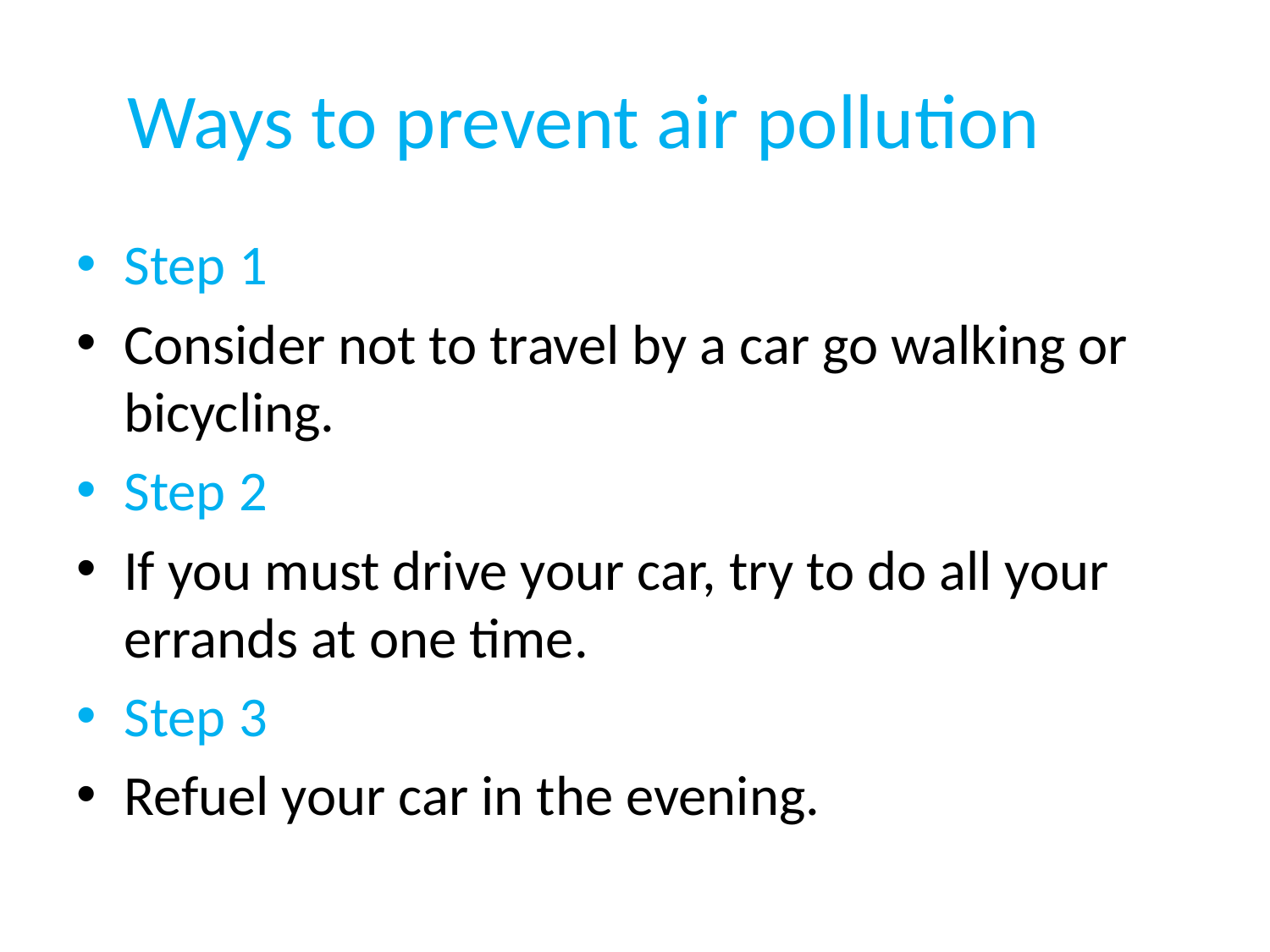

# Ways to prevent air pollution

Step 1
Consider not to travel by a car go walking or bicycling.
Step 2
If you must drive your car, try to do all your errands at one time.
Step 3
Refuel your car in the evening.